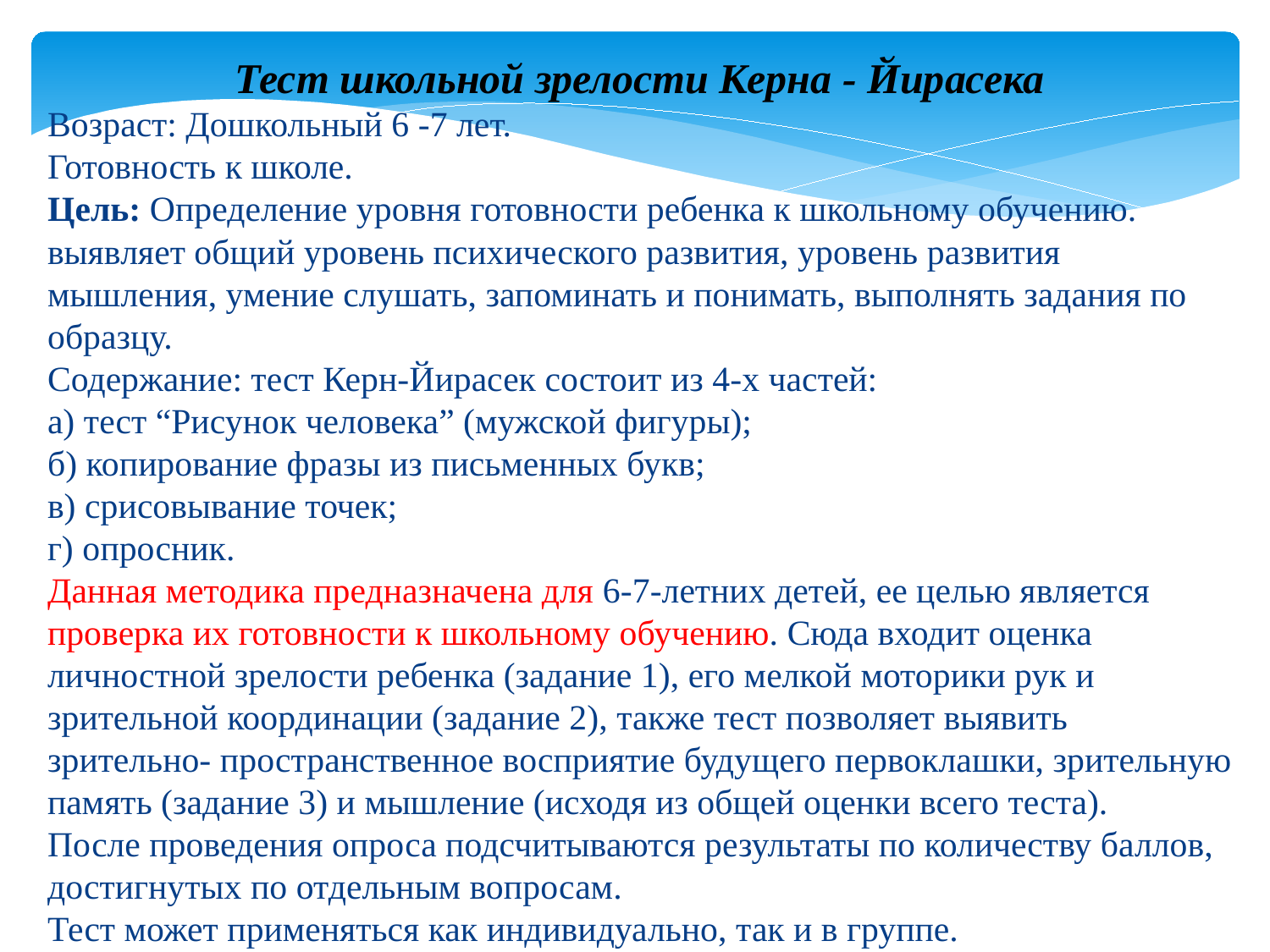

Тест школьной зрелости Керна - Йирасека
Возраст: Дошкольный 6 -7 лет.
Готовность к школе.
Цель: Определение уровня готовности ребенка к школьному обучению.
выявляет общий уровень психического развития, уровень развития мышления, умение слушать, запоминать и понимать, выполнять задания по образцу.
Содержание: тест Керн-Йирасек состоит из 4-х частей:
а) тест “Рисунок человека” (мужской фигуры);
б) копирование фразы из письменных букв;
в) срисовывание точек;
г) опросник.
Данная методика предназначена для 6-7-летних детей, ее целью является проверка их готовности к школьному обучению. Сюда входит оценка личностной зрелости ребенка (задание 1), его мелкой моторики рук и зрительной координации (задание 2), также тест позволяет выявить зрительно- пространственное восприятие будущего первоклашки, зрительную память (задание 3) и мышление (исходя из общей оценки всего теста).
После проведения опроса подсчитываются результаты по количеству баллов, достигнутых по отдельным вопросам.
Тест может применяться как индивидуально, так и в группе.